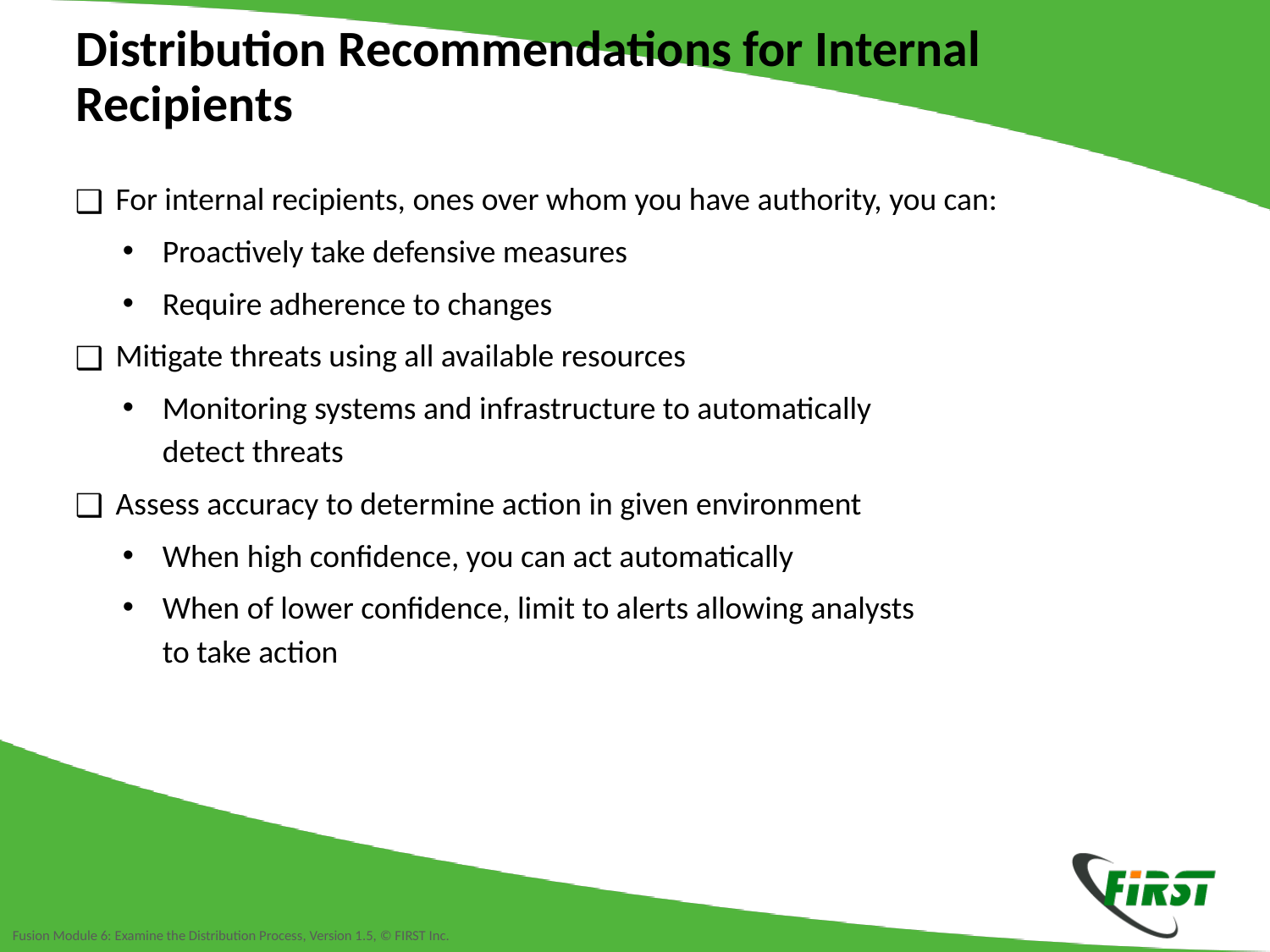

Distribution Recommendations for Internal Recipients
For internal recipients, ones over whom you have authority, you can:
Proactively take defensive measures
Require adherence to changes
Mitigate threats using all available resources
Monitoring systems and infrastructure to automatically
detect threats
Assess accuracy to determine action in given environment
When high confidence, you can act automatically
When of lower confidence, limit to alerts allowing analysts
to take action